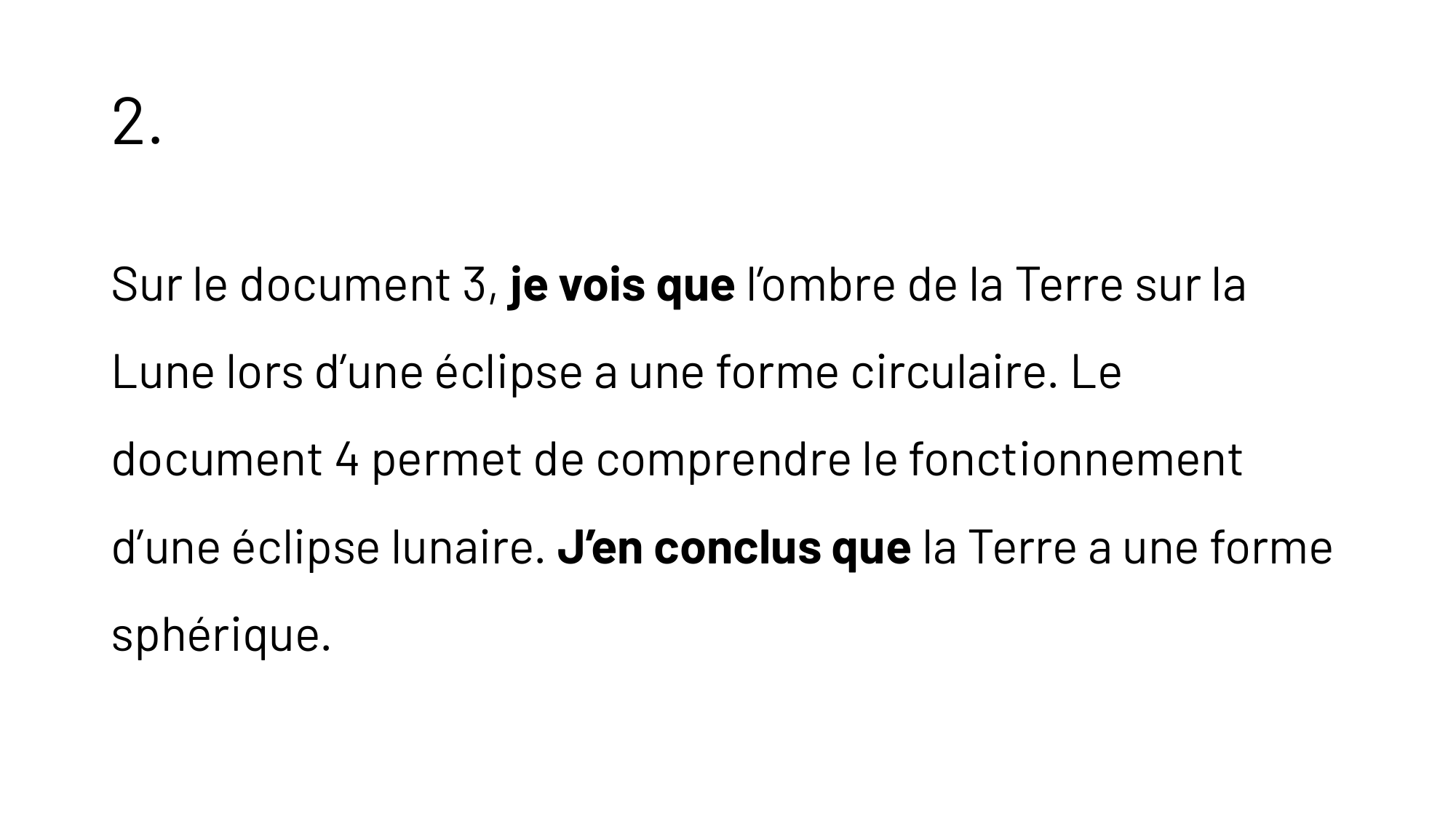

# 2.
Sur le document 3, je vois que l’ombre de la Terre sur la Lune lors d’une éclipse a une forme circulaire. Le document 4 permet de comprendre le fonctionnement d’une éclipse lunaire. J’en conclus que la Terre a une forme sphérique.